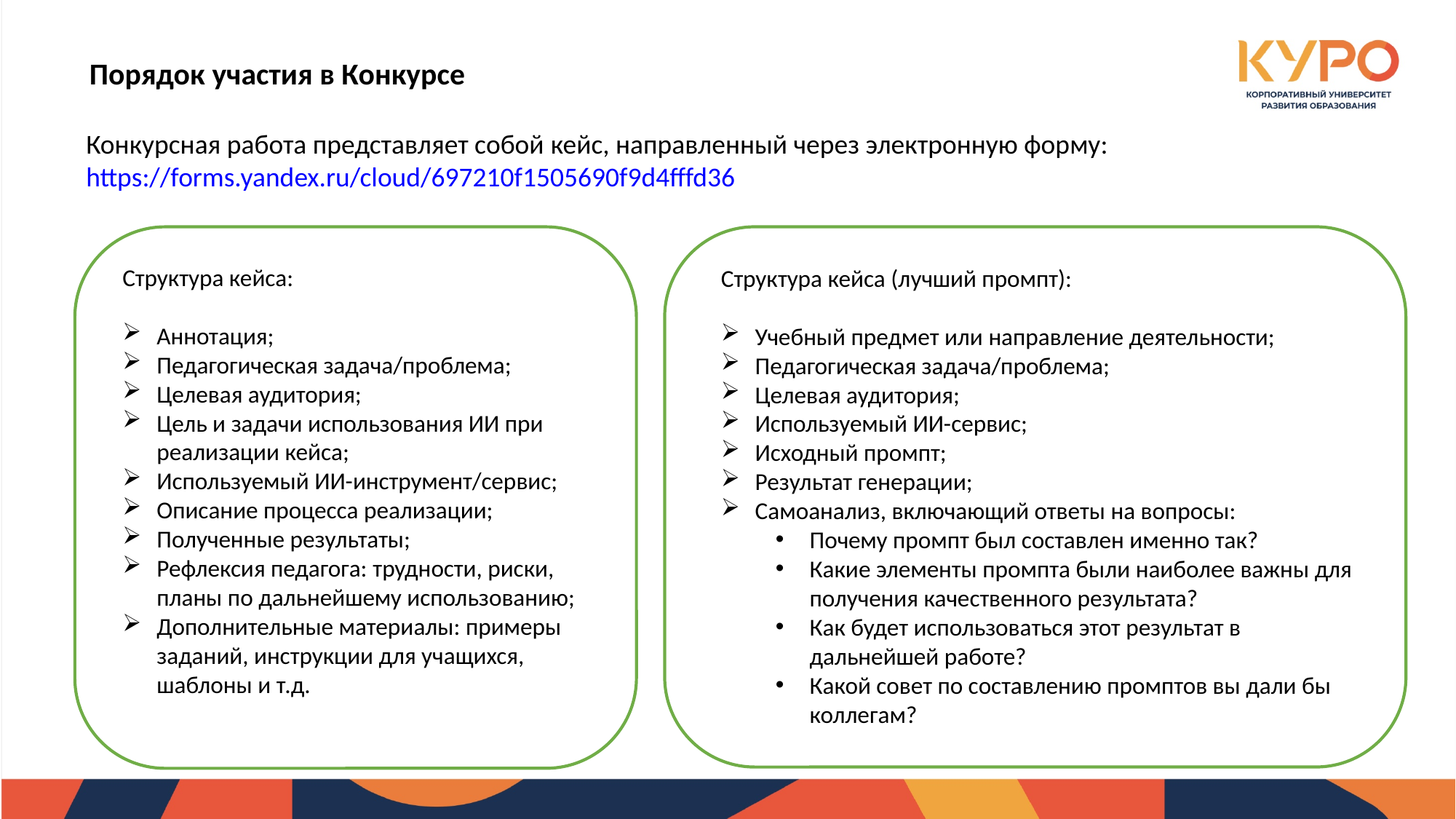

Порядок участия в Конкурсе
Конкурсная работа представляет собой кейс, направленный через электронную форму: https://forms.yandex.ru/cloud/697210f1505690f9d4fffd36

Структура кейса:

Аннотация;
Педагогическая задача/проблема;
Целевая аудитория;
Цель и задачи использования ИИ при реализации кейса;
Используемый ИИ-инструмент/сервис;
Описание процесса реализации;
Полученные результаты;
Рефлексия педагога: трудности, риски, планы по дальнейшему использованию;
Дополнительные материалы: примеры заданий, инструкции для учащихся, шаблоны и т.д.
Структура кейса (лучший промпт):

Учебный предмет или направление деятельности;
Педагогическая задача/проблема;
Целевая аудитория;
Используемый ИИ-сервис;
Исходный промпт;
Результат генерации;
Самоанализ, включающий ответы на вопросы:
Почему промпт был составлен именно так?
Какие элементы промпта были наиболее важны для получения качественного результата?
Как будет использоваться этот результат в дальнейшей работе?
Какой совет по составлению промптов вы дали бы коллегам?